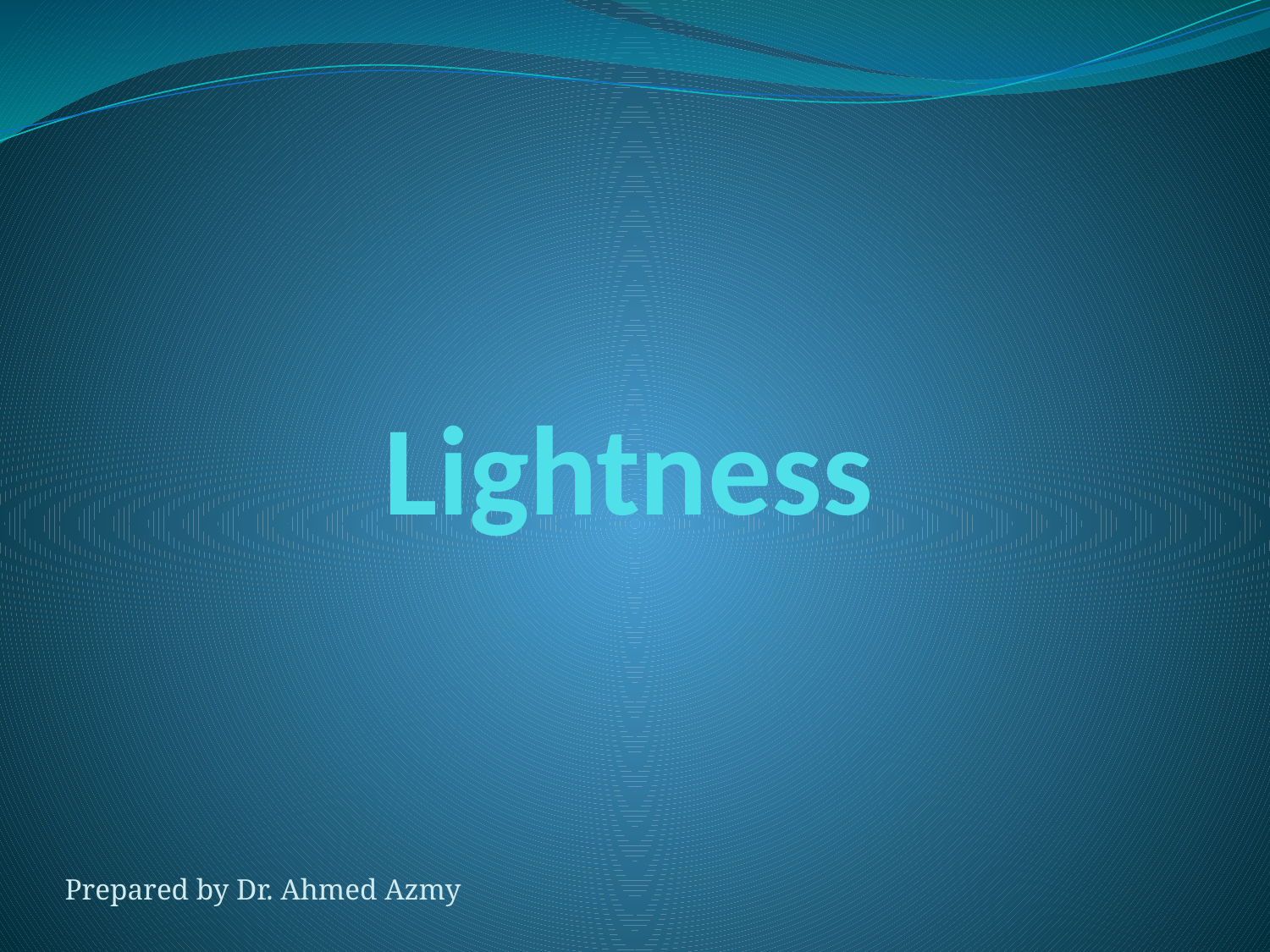

# Lightness
Prepared by Dr. Ahmed Azmy